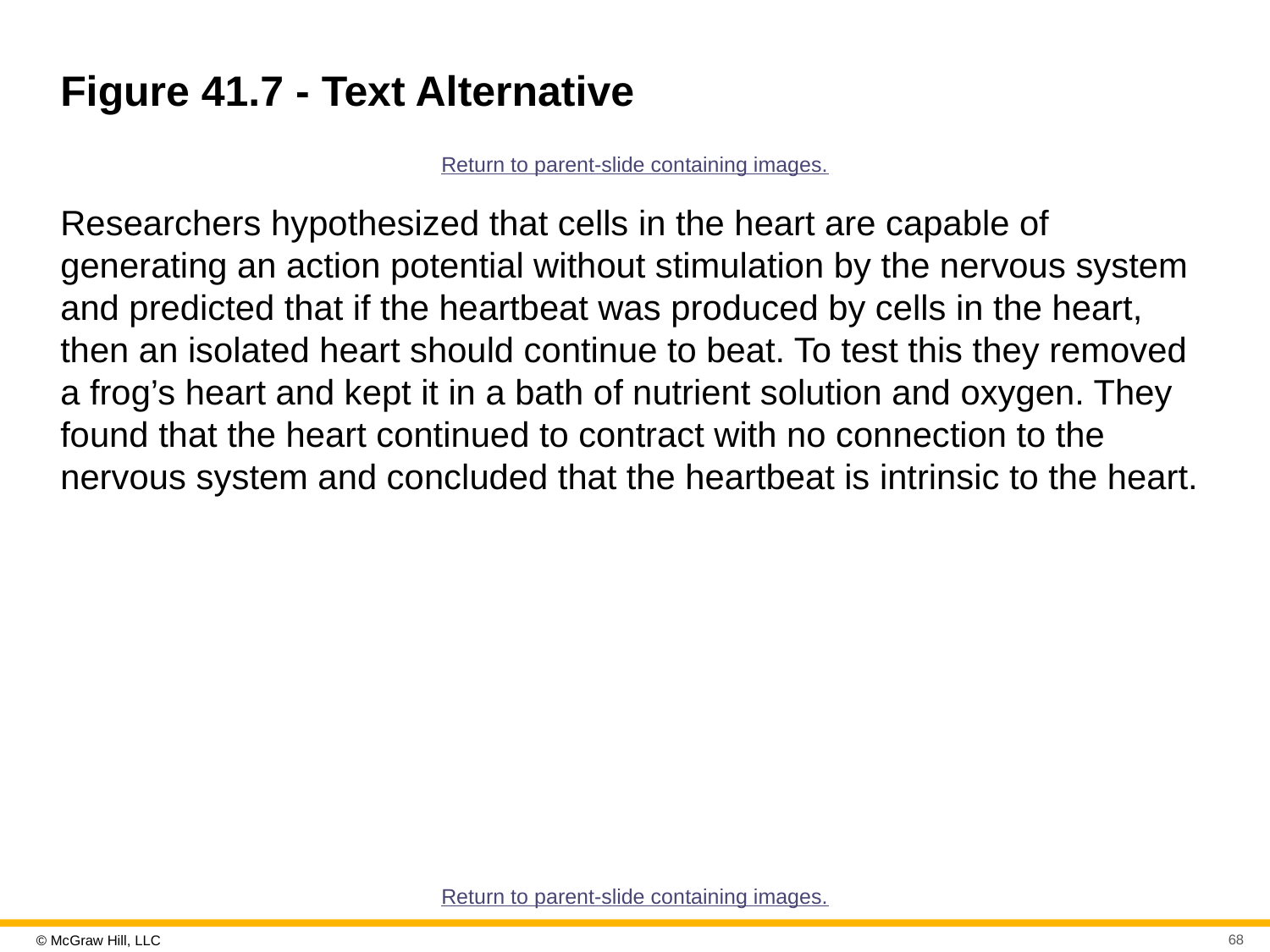

# Figure 41.7 - Text Alternative
Return to parent-slide containing images.
Researchers hypothesized that cells in the heart are capable of generating an action potential without stimulation by the nervous system and predicted that if the heartbeat was produced by cells in the heart, then an isolated heart should continue to beat. To test this they removed a frog’s heart and kept it in a bath of nutrient solution and oxygen. They found that the heart continued to contract with no connection to the nervous system and concluded that the heartbeat is intrinsic to the heart.
Return to parent-slide containing images.
68